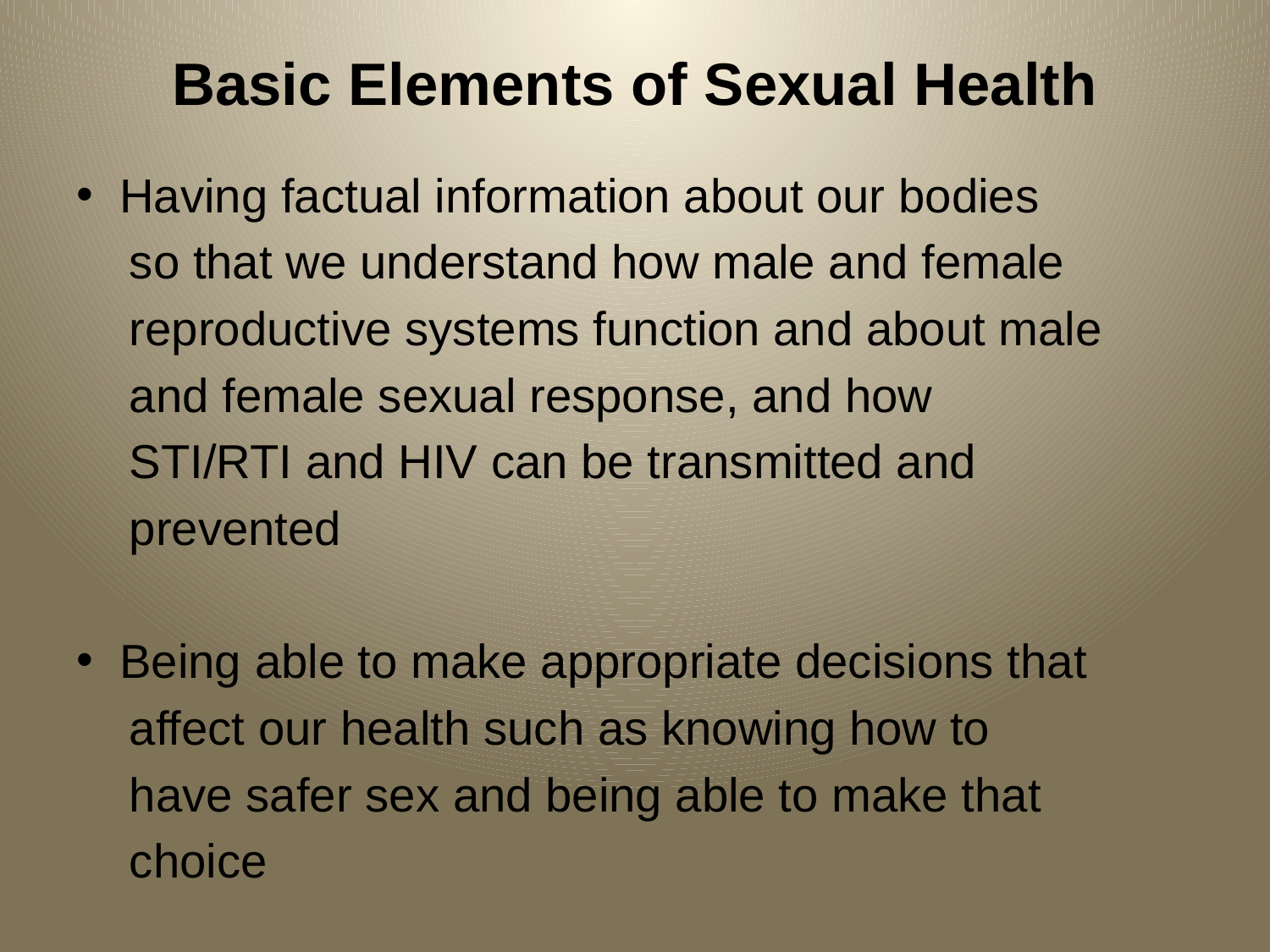

# Basic Elements of Sexual Health
Having factual information about our bodies
    so that we understand how male and female
    reproductive systems function and about male
    and female sexual response, and how
    STI/RTI and HIV can be transmitted and
    prevented

Being able to make appropriate decisions that
    affect our health such as knowing how to
    have safer sex and being able to make that
    choice